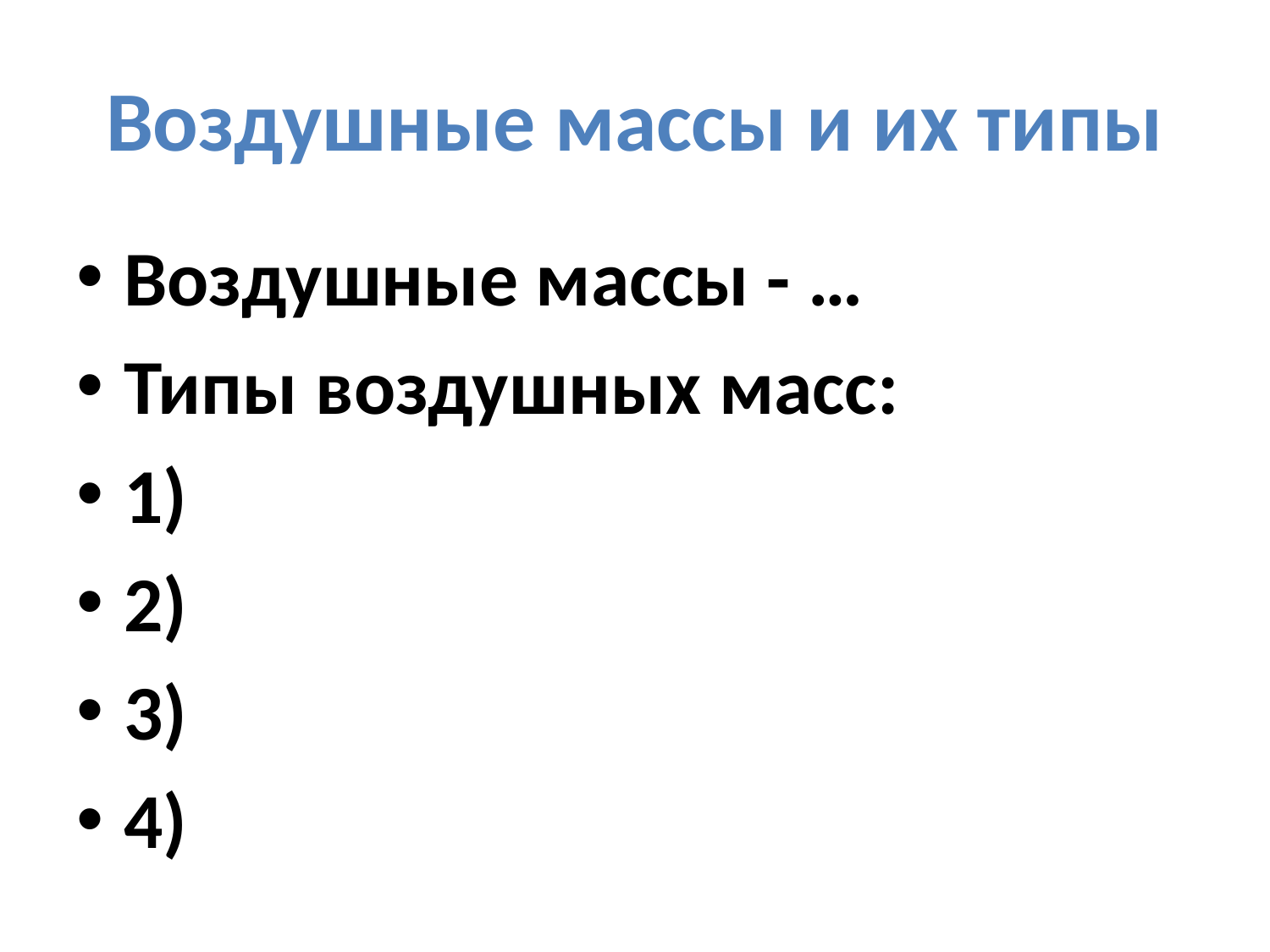

# Воздушные массы и их типы
Воздушные массы - …
Типы воздушных масс:
1)
2)
3)
4)